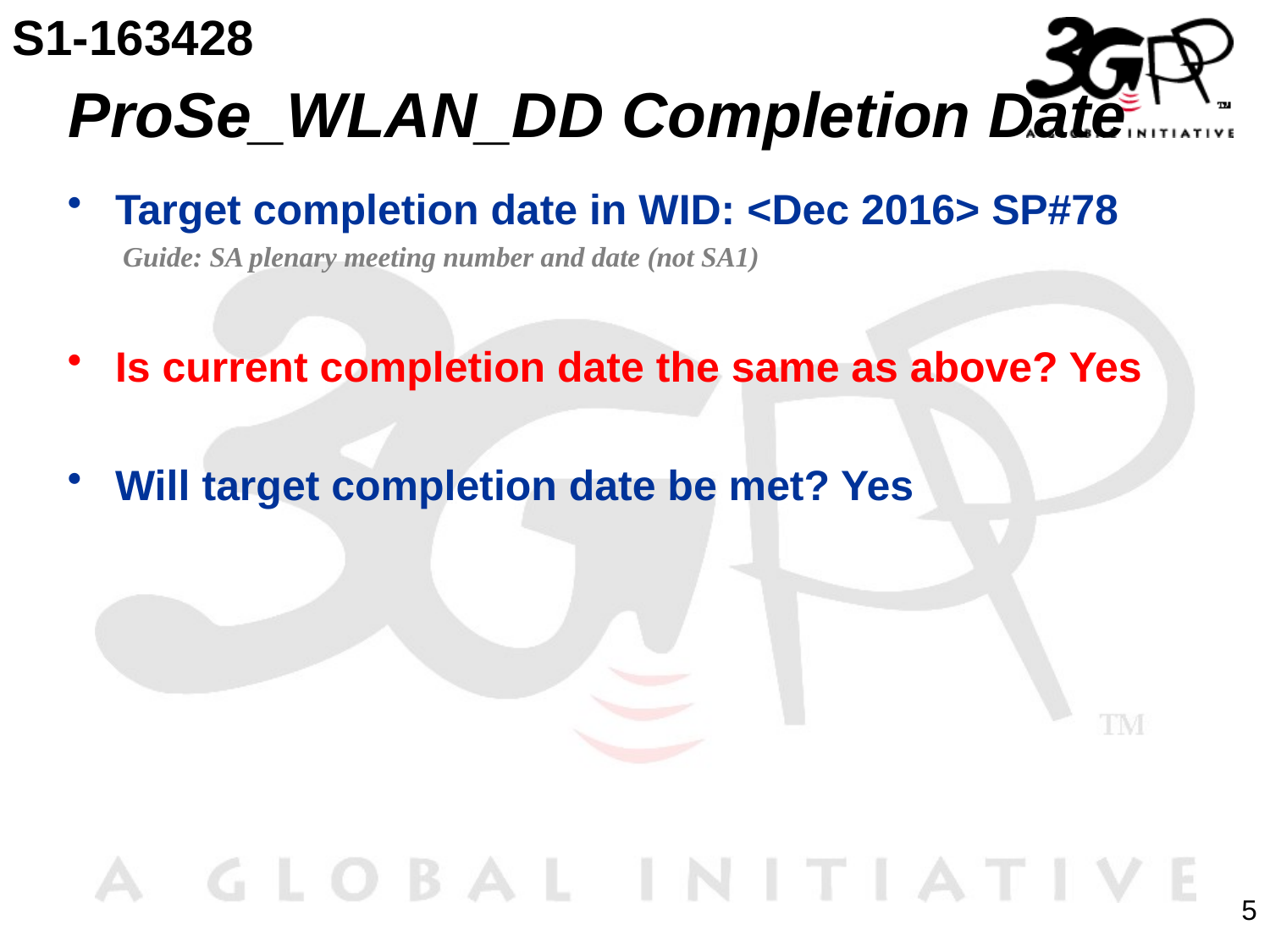

S1-163428

# ProSe_WLAN_DD Completion Date
Target completion date in WID: <Dec 2016> SP#78
Guide: SA plenary meeting number and date (not SA1)

Is current completion date the same as above? Yes

Will target completion date be met? Yes

5